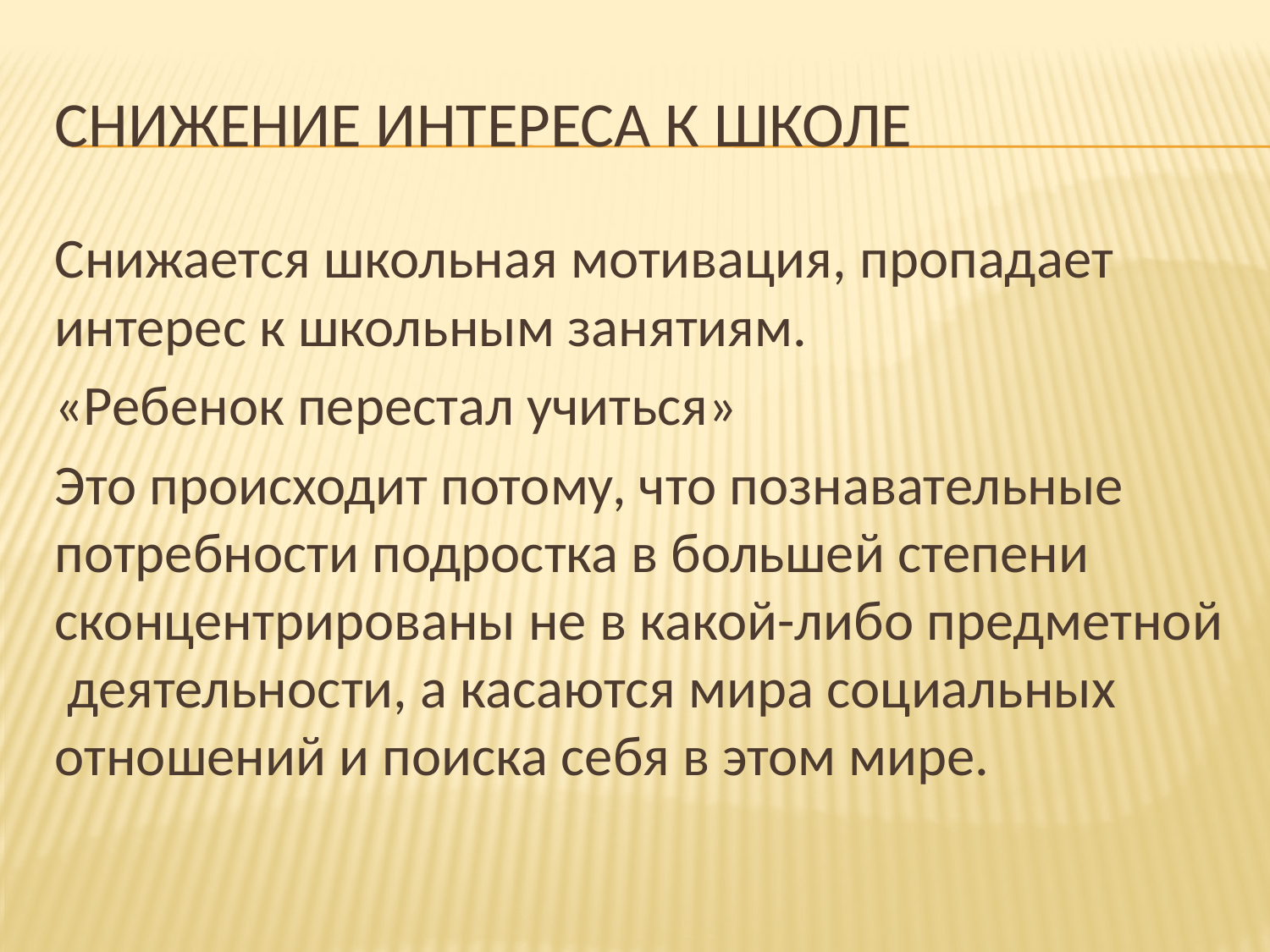

# Снижение интереса к школе
Снижается школьная мотивация, пропадает интерес к школьным занятиям.
«Ребенок перестал учиться»
Это происходит потому, что познавательные потребности подростка в большей степени сконцентрированы не в какой-либо предметной  деятельности, а касаются мира социальных отношений и поиска себя в этом мире.